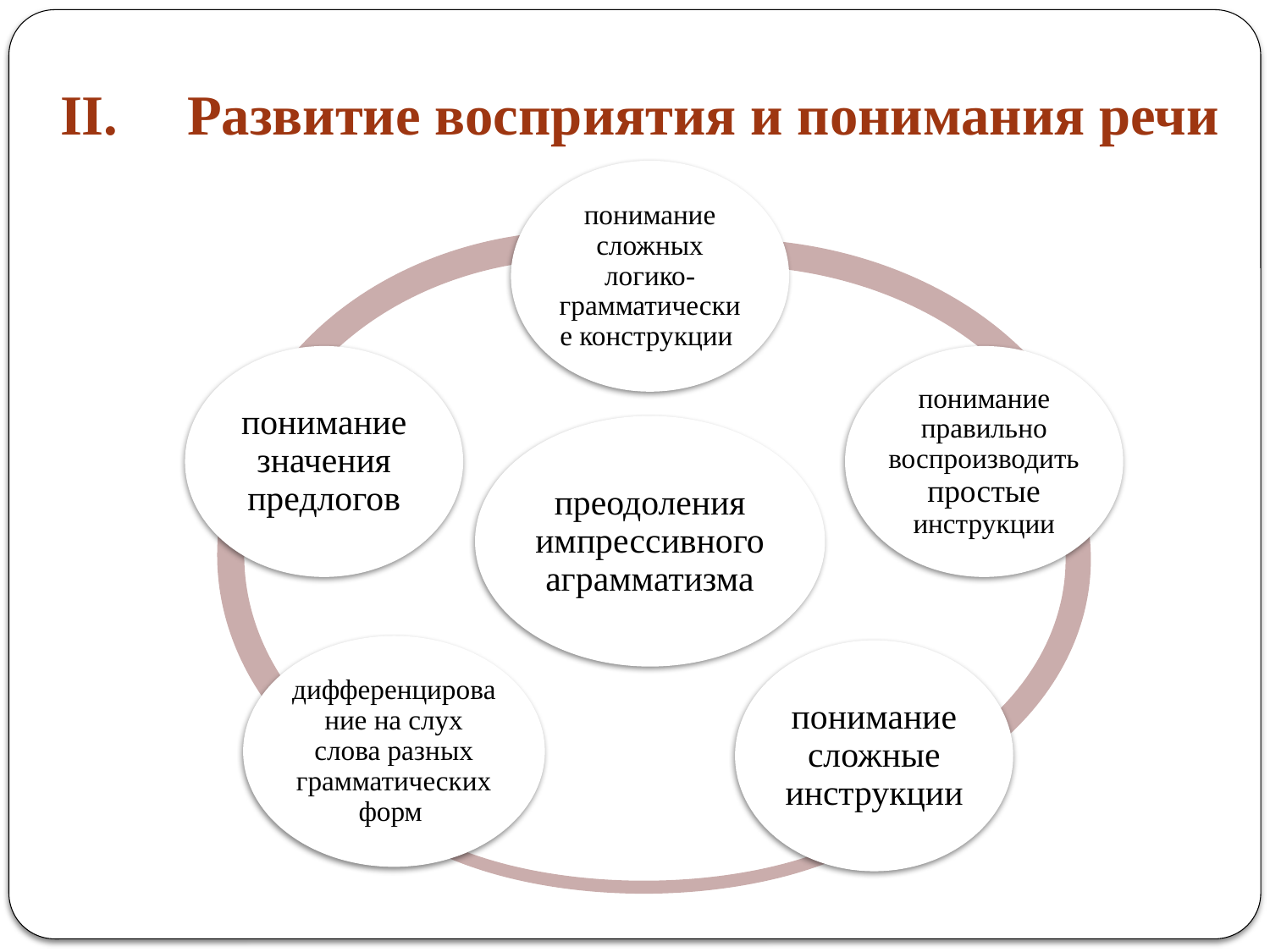

# II.	Развитие восприятия и понимания речи
преодоления импрессивного аграмматизма
понимание сложных логико-грамматические конструкции
понимание правильно воспроизводить простые инструкции
понимание сложные инструкции
дифференцирование на слух слова разных грамматических форм
понимание значения предлогов